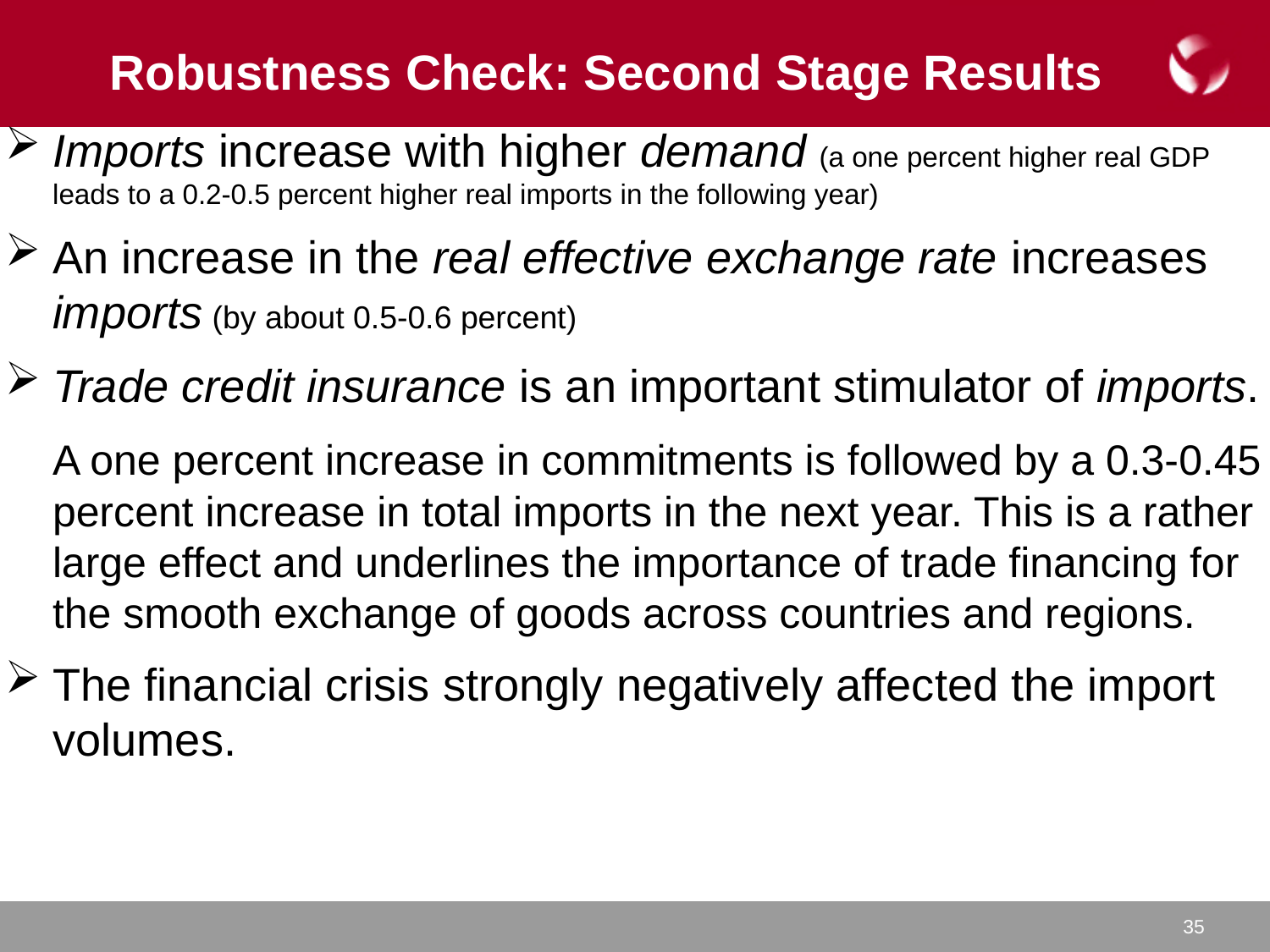

# Robustness Check: Second Stage Results
Imports increase with higher demand (a one percent higher real GDP leads to a 0.2-0.5 percent higher real imports in the following year)
An increase in the real effective exchange rate increases imports (by about 0.5-0.6 percent)
Trade credit insurance is an important stimulator of imports.
	A one percent increase in commitments is followed by a 0.3-0.45 percent increase in total imports in the next year. This is a rather large effect and underlines the importance of trade financing for the smooth exchange of goods across countries and regions.
The financial crisis strongly negatively affected the import volumes.

35